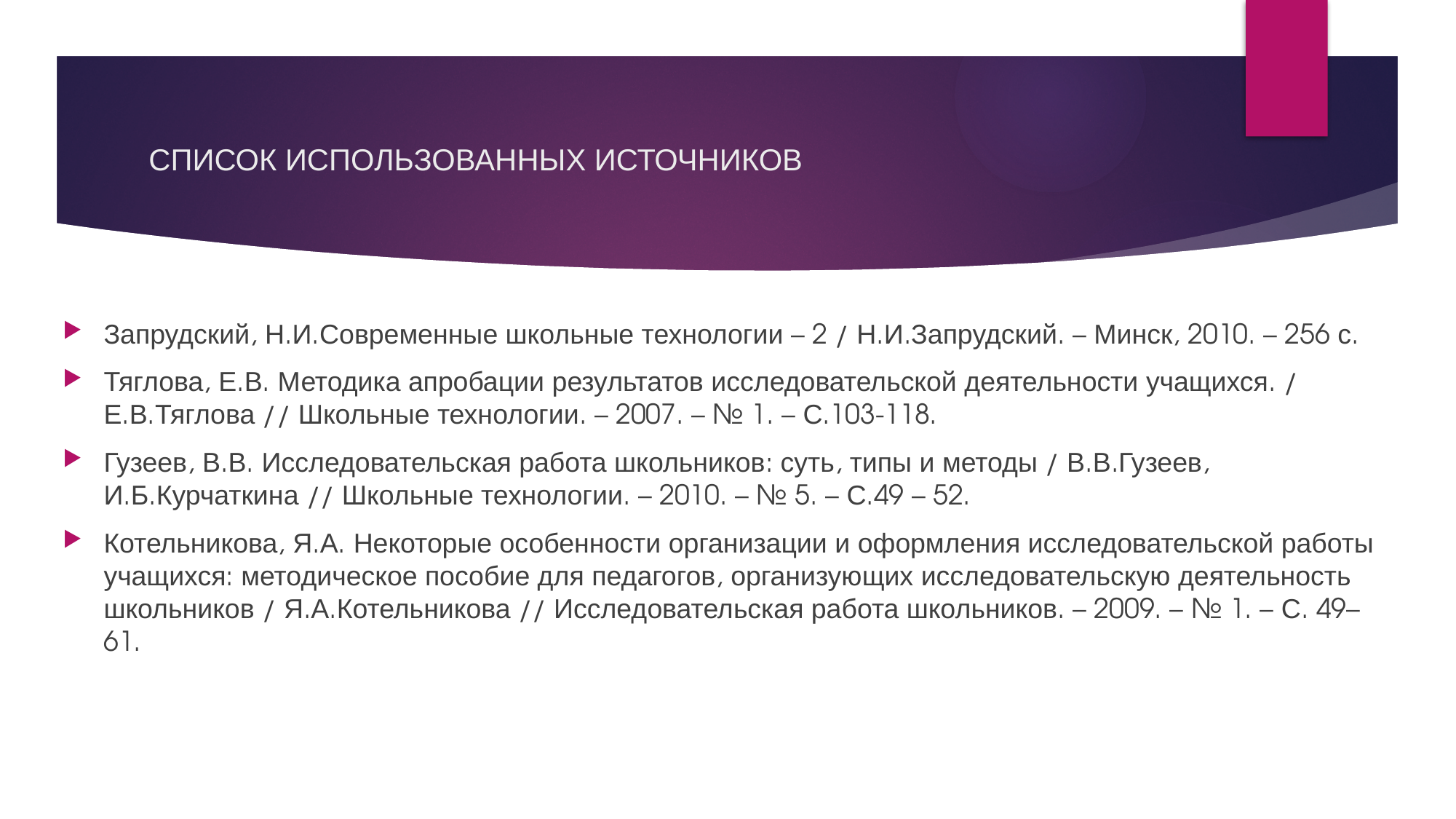

# СПИСОК ИСПОЛЬЗОВАННЫХ ИСТОЧНИКОВ
Запрудский, Н.И.Современные школьные технологии – 2 / Н.И.Запрудский. – Минск, 2010. – 256 с.
Тяглова, Е.В. Методика апробации результатов исследовательской деятельности учащихся. / Е.В.Тяглова // Школьные технологии. – 2007. – № 1. – С.103-118.
Гузеев, В.В. Исследовательская работа школьников: суть, типы и методы / В.В.Гузеев, И.Б.Курчаткина // Школьные технологии. – 2010. – № 5. – С.49 – 52.
Котельникова, Я.А. Некоторые особенности организации и оформления исследовательской работы учащихся: методическое пособие для педагогов, организующих исследовательскую деятельность школьников / Я.А.Котельникова // Исследовательская работа школьников. – 2009. – № 1. – С. 49–61.